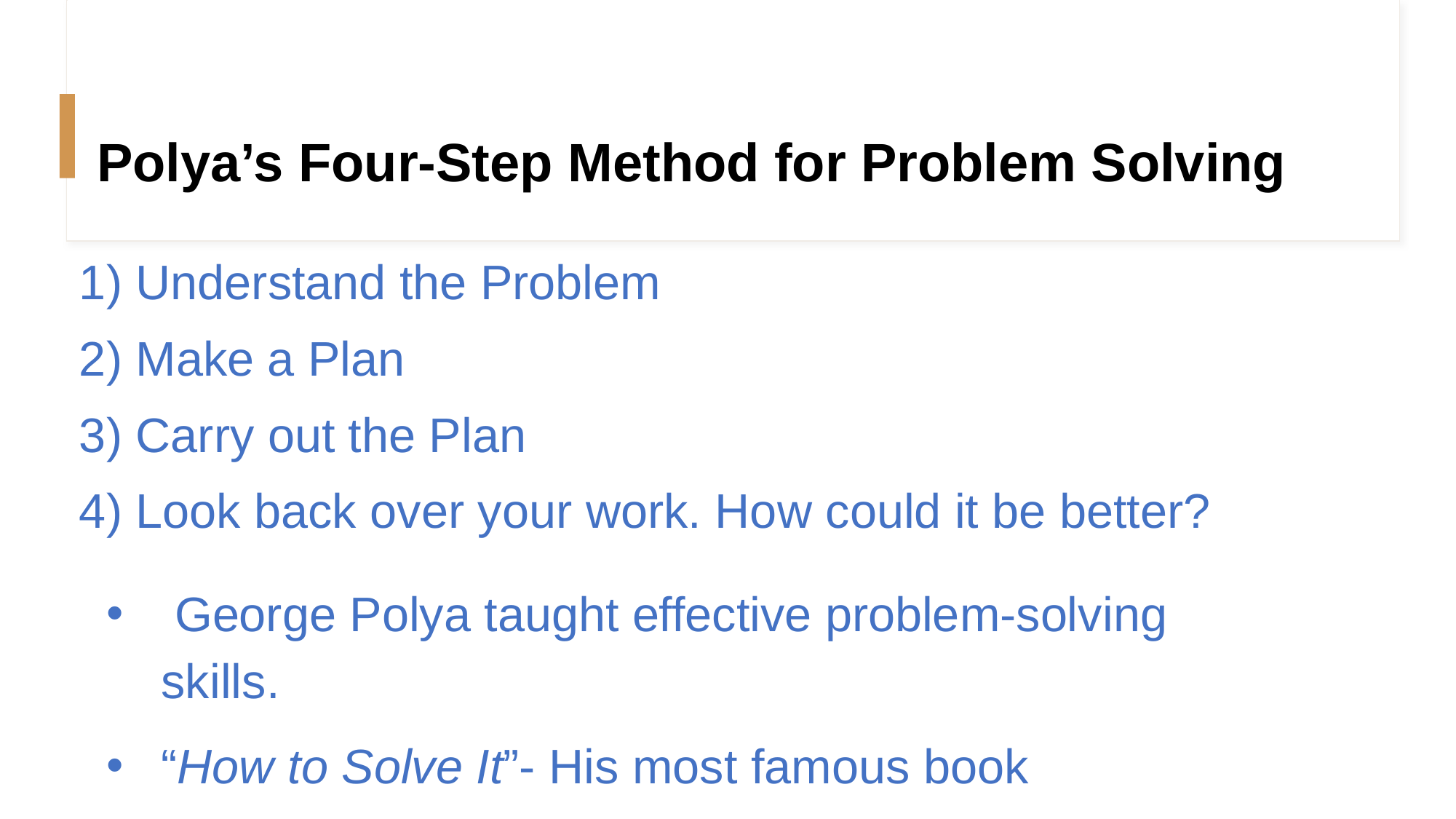

# Polya’s Four-Step Method for Problem Solving
 Understand the Problem
 Make a Plan
 Carry out the Plan
 Look back over your work. How could it be better?
 George Polya taught effective problem-solving skills.
“How to Solve It”- His most famous book